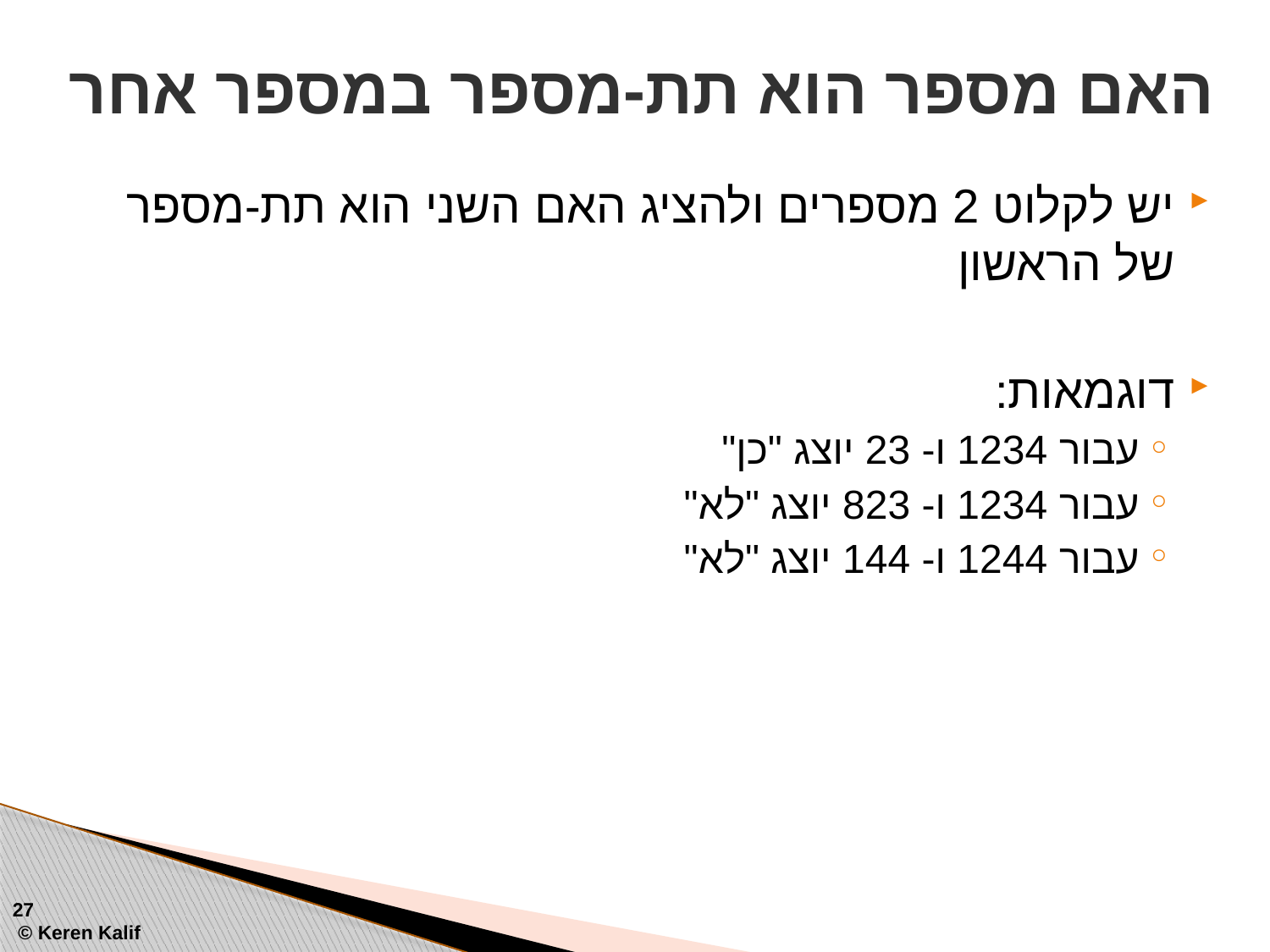

# האם מספר הוא תת-מספר במספר אחר
יש לקלוט 2 מספרים ולהציג האם השני הוא תת-מספר של הראשון

דוגמאות:
עבור 1234 ו- 23 יוצג "כן"
עבור 1234 ו- 823 יוצג "לא"
עבור 1244 ו- 144 יוצג "לא"
27
 © Keren Kalif